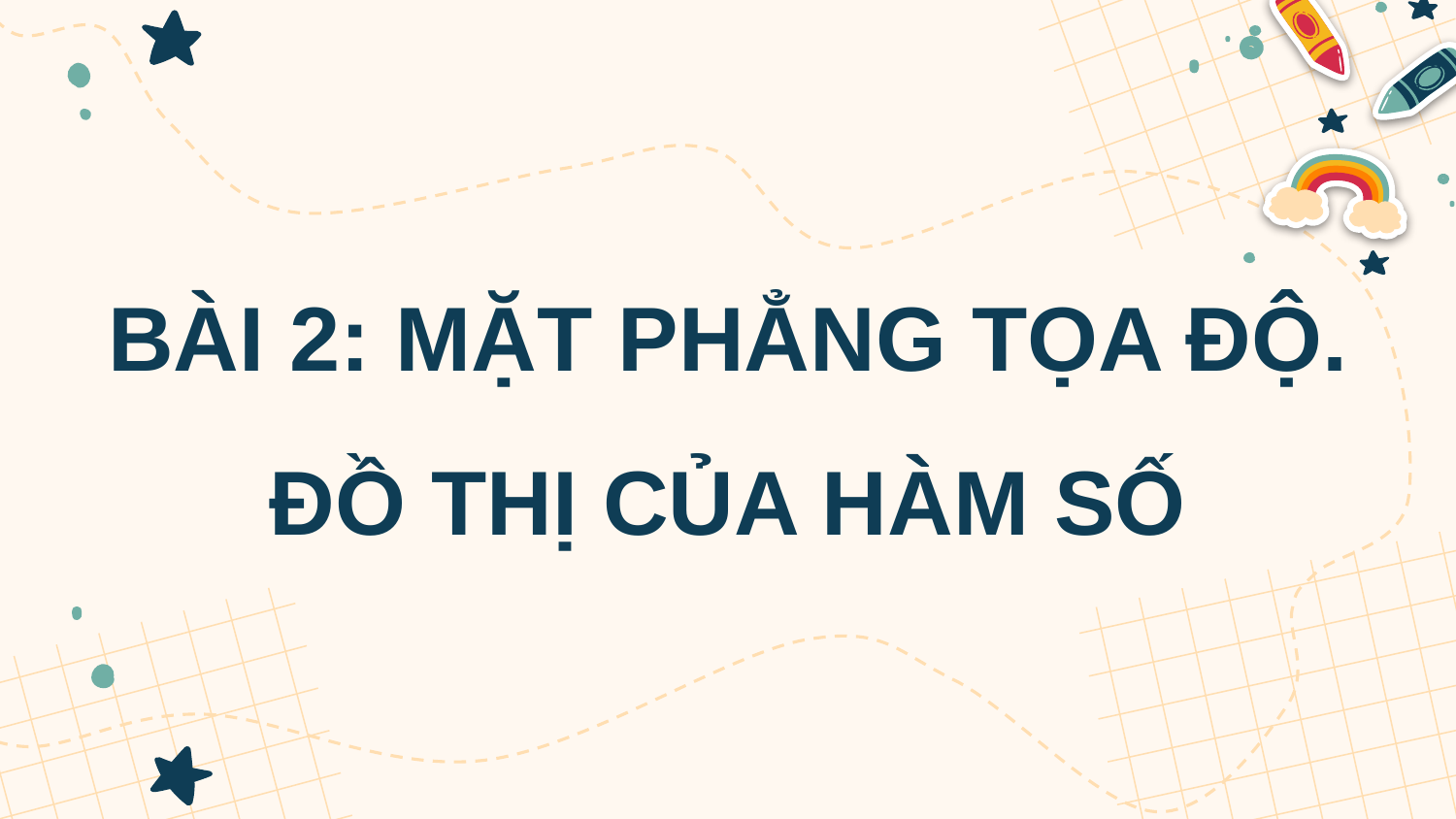

# BÀI 2: MẶT PHẲNG TỌA ĐỘ. ĐỒ THỊ CỦA HÀM SỐ